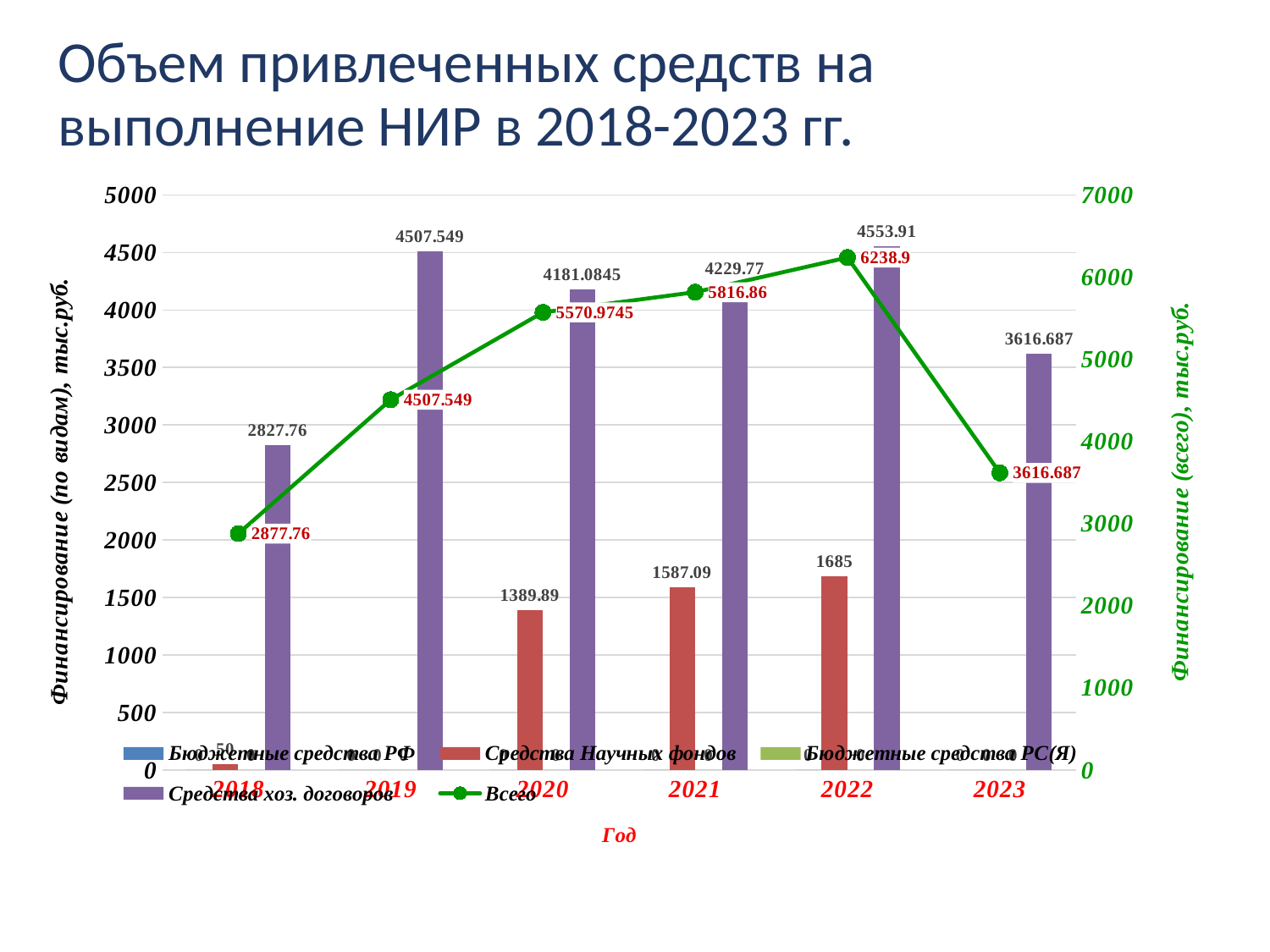

# Объем привлеченных средств на выполнение НИР в 2018-2023 гг.

### Chart

| Category | Бюджетные средства РФ | Средства Научных фондов | Бюджетные средства РС(Я) | Средства хоз. договоров | Всего |
|---|---|---|---|---|---|
| 2018 | 0.0 | 50.0 | 0.0 | 2827.76 | 2877.76 |
| 2019 | 0.0 | 0.0 | 0.0 | 4507.549 | 4507.549 |
| 2020 | 0.0 | 1389.89 | 0.0 | 4181.0845 | 5570.9745 |
| 2021 | 0.0 | 1587.09 | 0.0 | 4229.77 | 5816.860000000001 |
| 2022 | 0.0 | 1685.0 | 0.0 | 4553.91 | 6238.9 |
| 2023 | 0.0 | 0.0 | 0.0 | 3616.687 | 3616.687 |